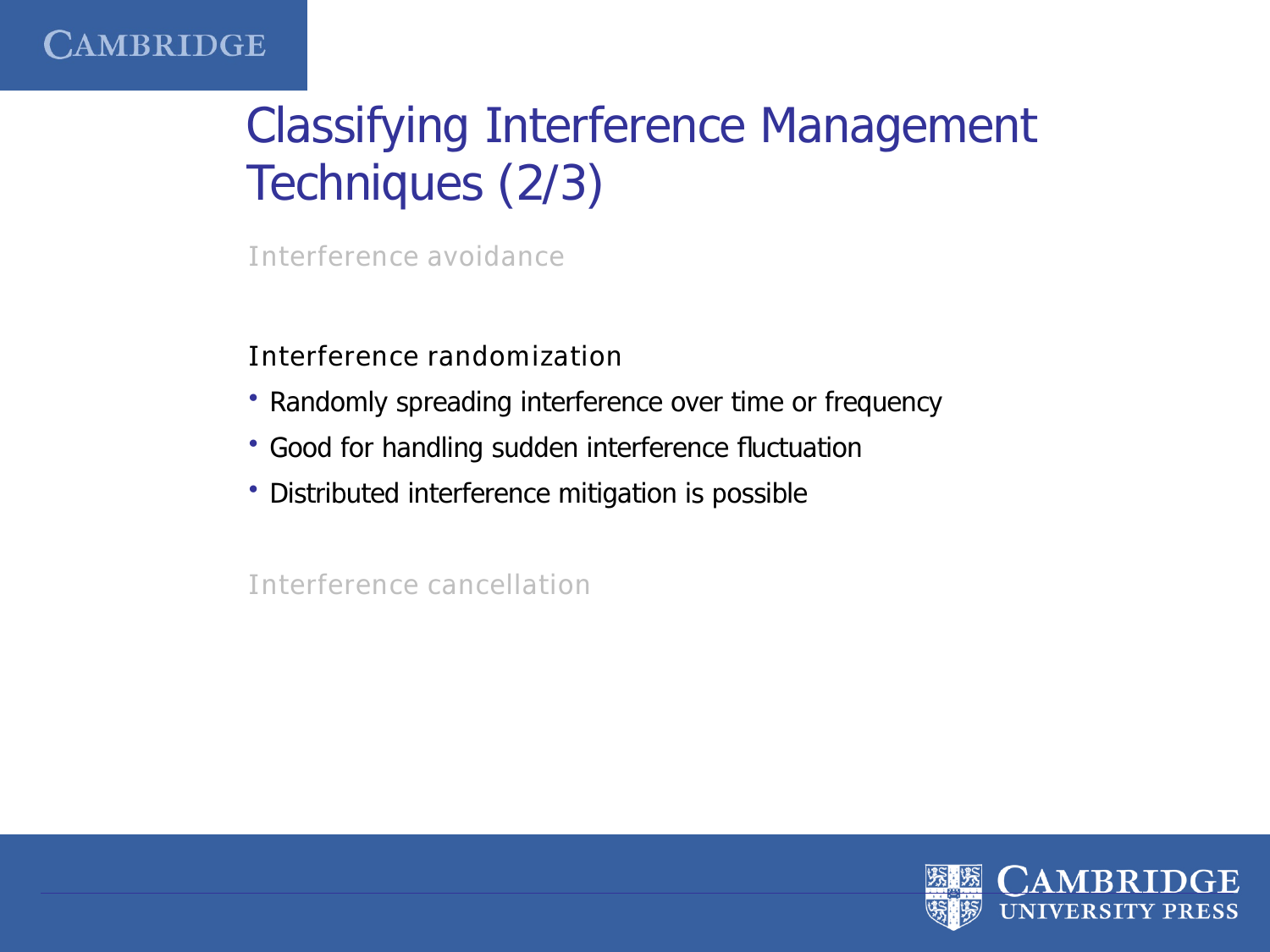

Classifying Interference Management Techniques (2/3)
Interference avoidance

Interference randomization
Randomly spreading interference over time or frequency
Good for handling sudden interference fluctuation
Distributed interference mitigation is possible

Interference cancellation